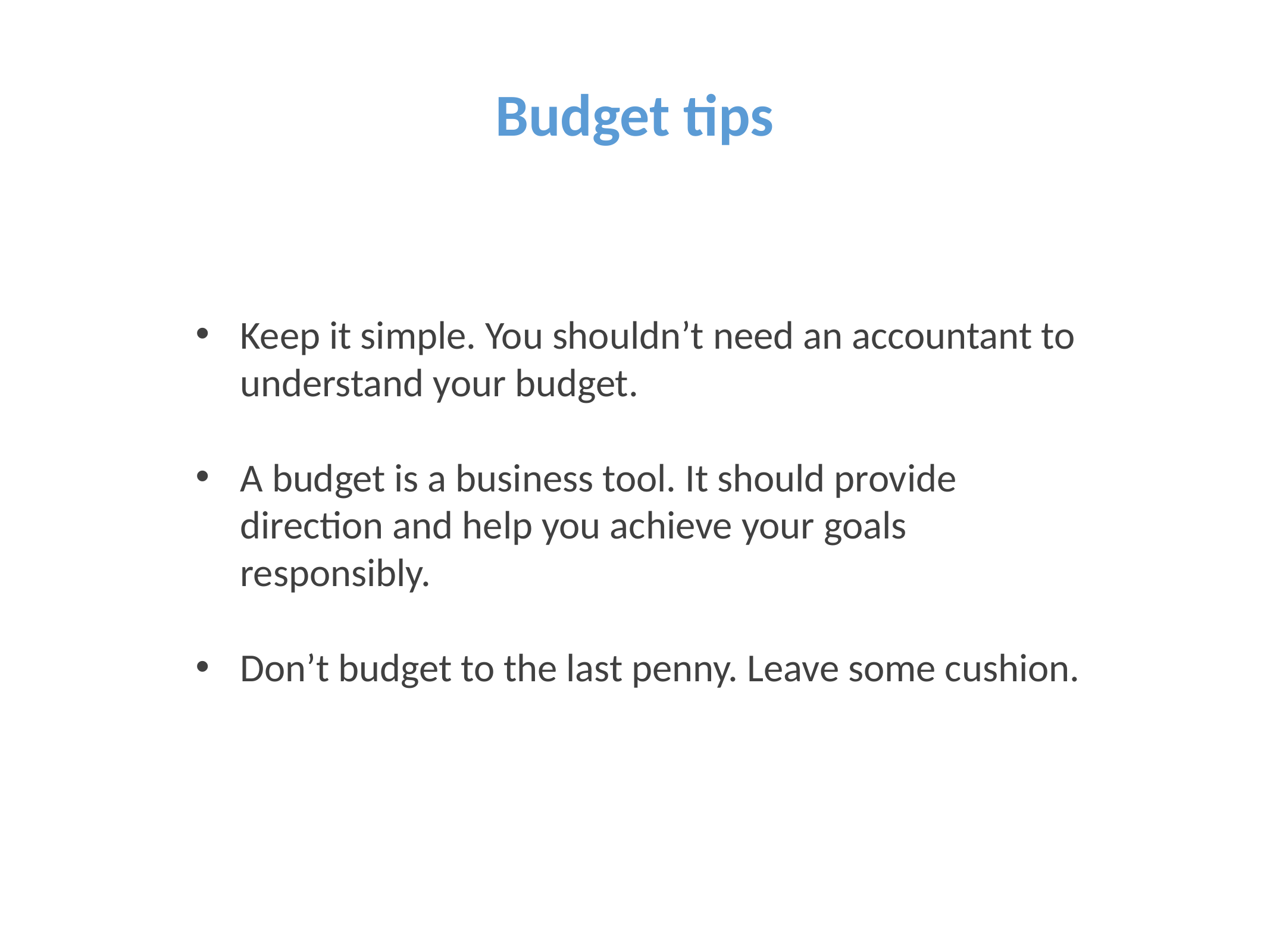

Budget tips
Keep it simple. You shouldn’t need an accountant to understand your budget.

A budget is a business tool. It should provide direction and help you achieve your goals responsibly.

Don’t budget to the last penny. Leave some cushion.